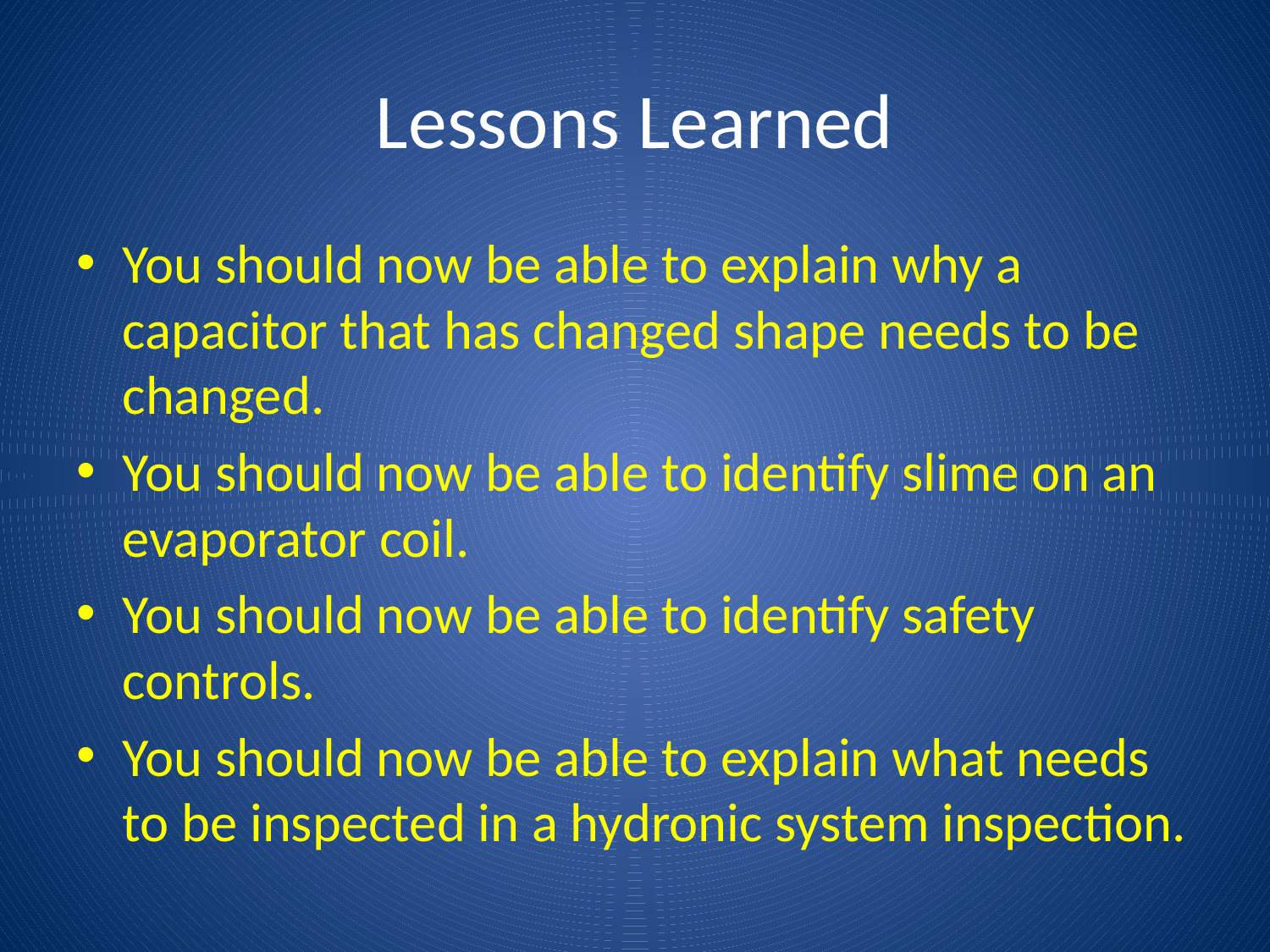

# Lessons Learned
You should now be able to explain why a capacitor that has changed shape needs to be changed.
You should now be able to identify slime on an evaporator coil.
You should now be able to identify safety controls.
You should now be able to explain what needs to be inspected in a hydronic system inspection.